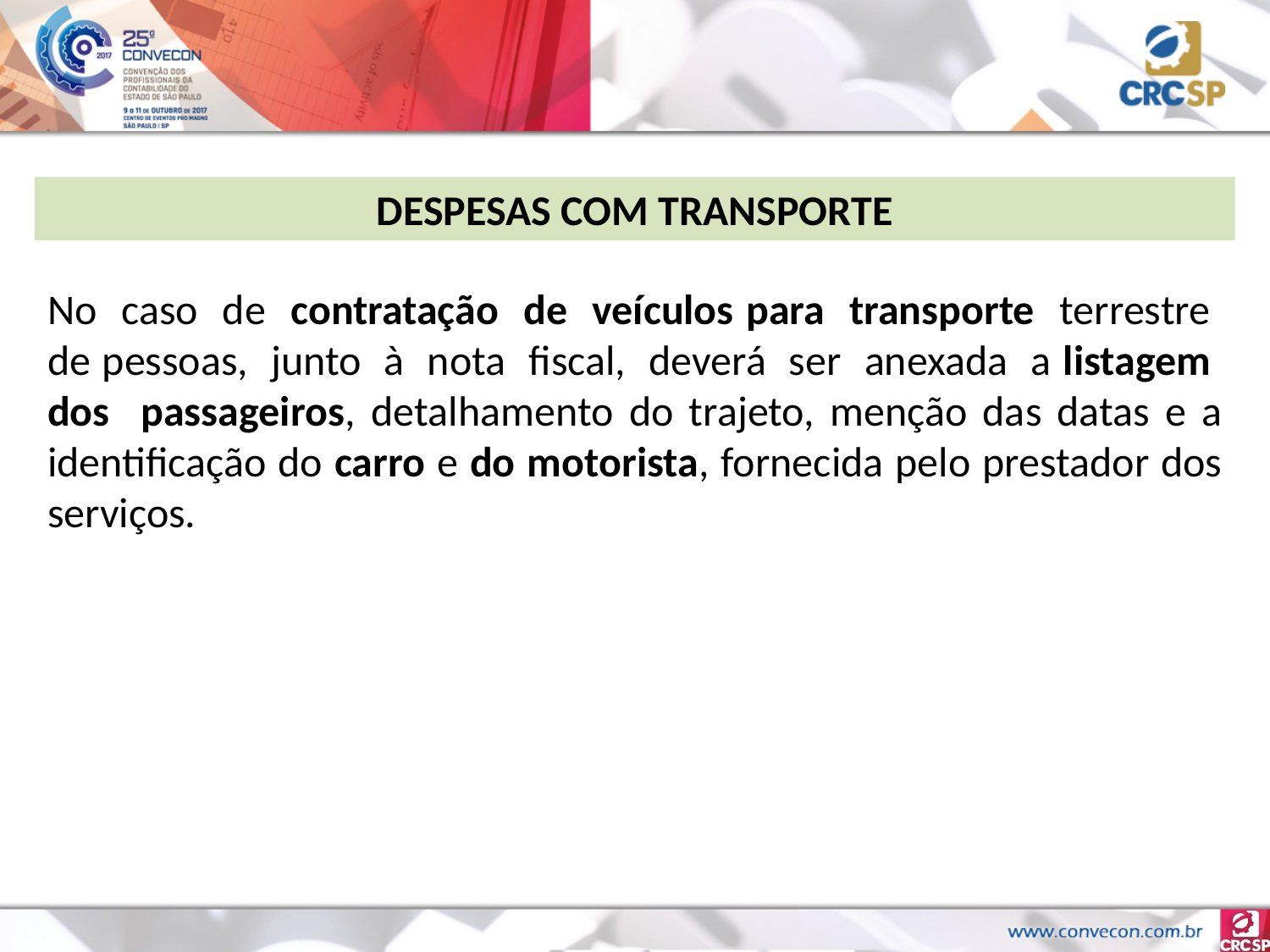

DESPESAS COM TRANSPORTE

No  caso  de  contratação  de  veículos para  transporte  terrestre  de pessoas,  junto  à  nota  fiscal,  deverá  ser  anexada  a listagem  dos  passageiros, detalhamento do trajeto, menção das datas e a identificação do carro e do motorista, fornecida pelo prestador dos serviços.